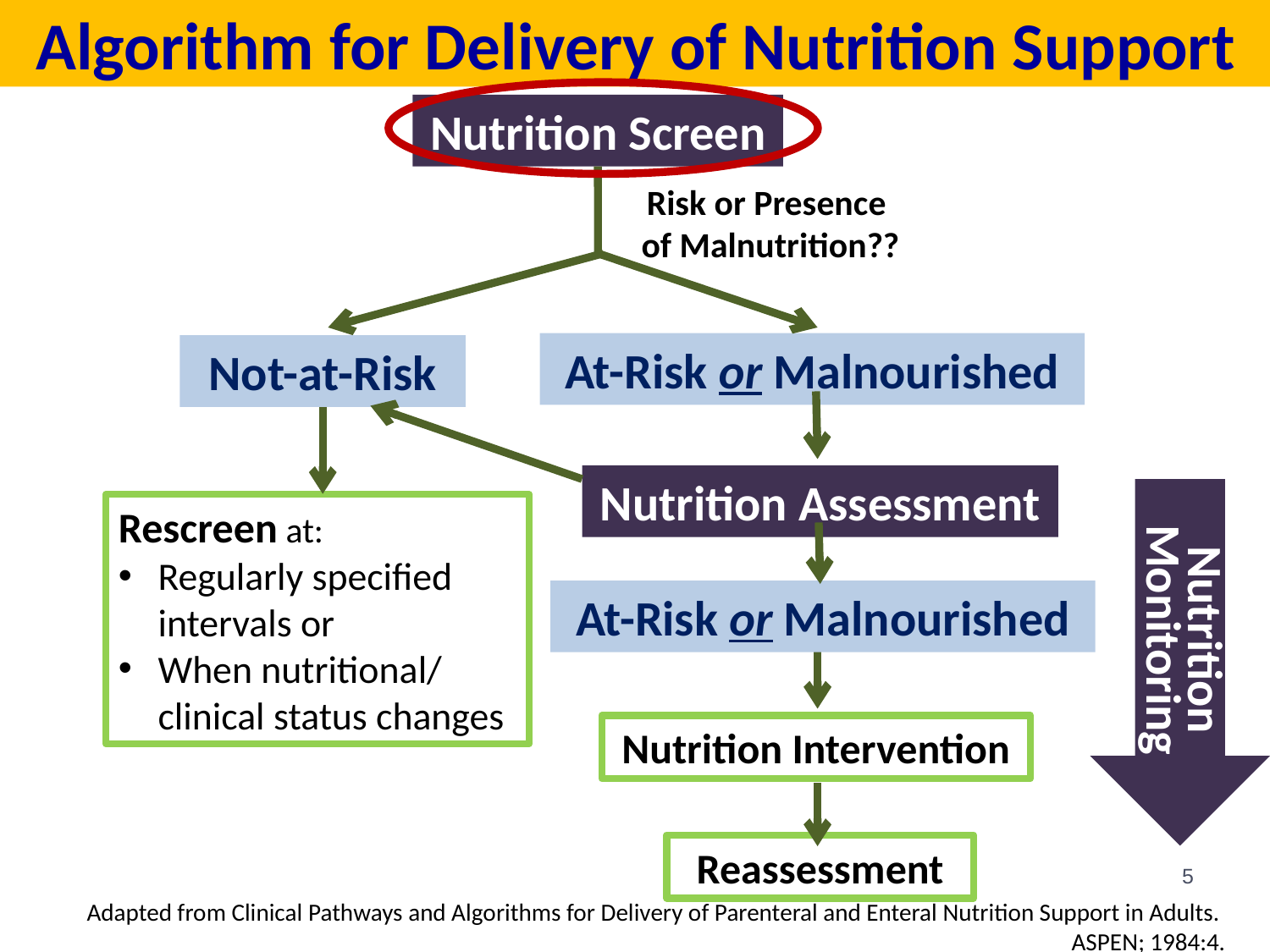

# Algorithm for Delivery of Nutrition Support

Nutrition Screen
Risk or Presence
of Malnutrition??
At-Risk or Malnourished
Not-at-Risk
Nutrition Assessment
Nutrition Monitoring
Rescreen at:
Regularly specified intervals or
When nutritional/
clinical status changes
At-Risk or Malnourished
Nutrition Intervention
Reassessment
5
Adapted from Clinical Pathways and Algorithms for Delivery of Parenteral and Enteral Nutrition Support in Adults.
ASPEN; 1984:4.